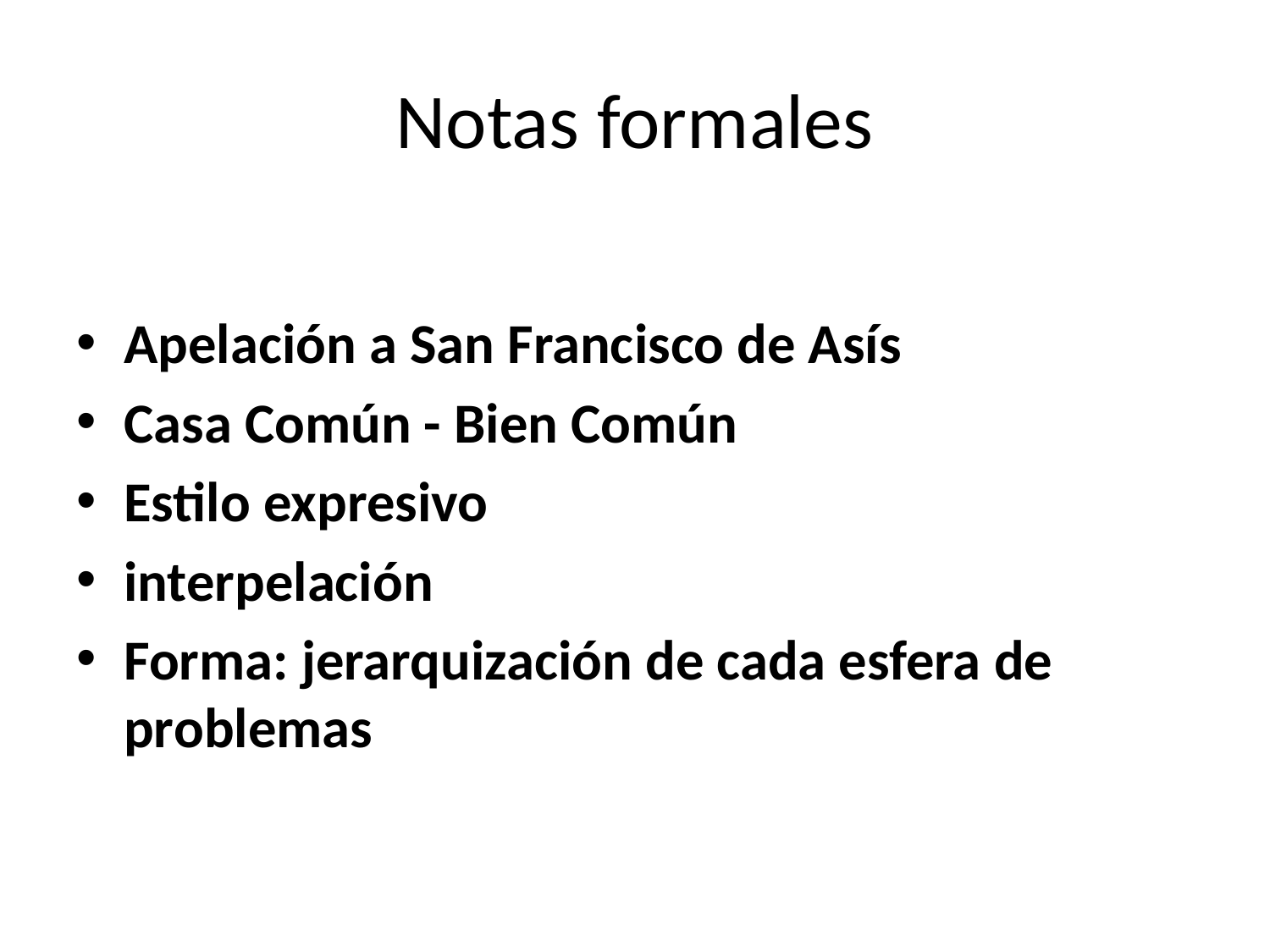

# Notas formales

Apelación a San Francisco de Asís
Casa Común - Bien Común
Estilo expresivo
interpelación
Forma: jerarquización de cada esfera de problemas